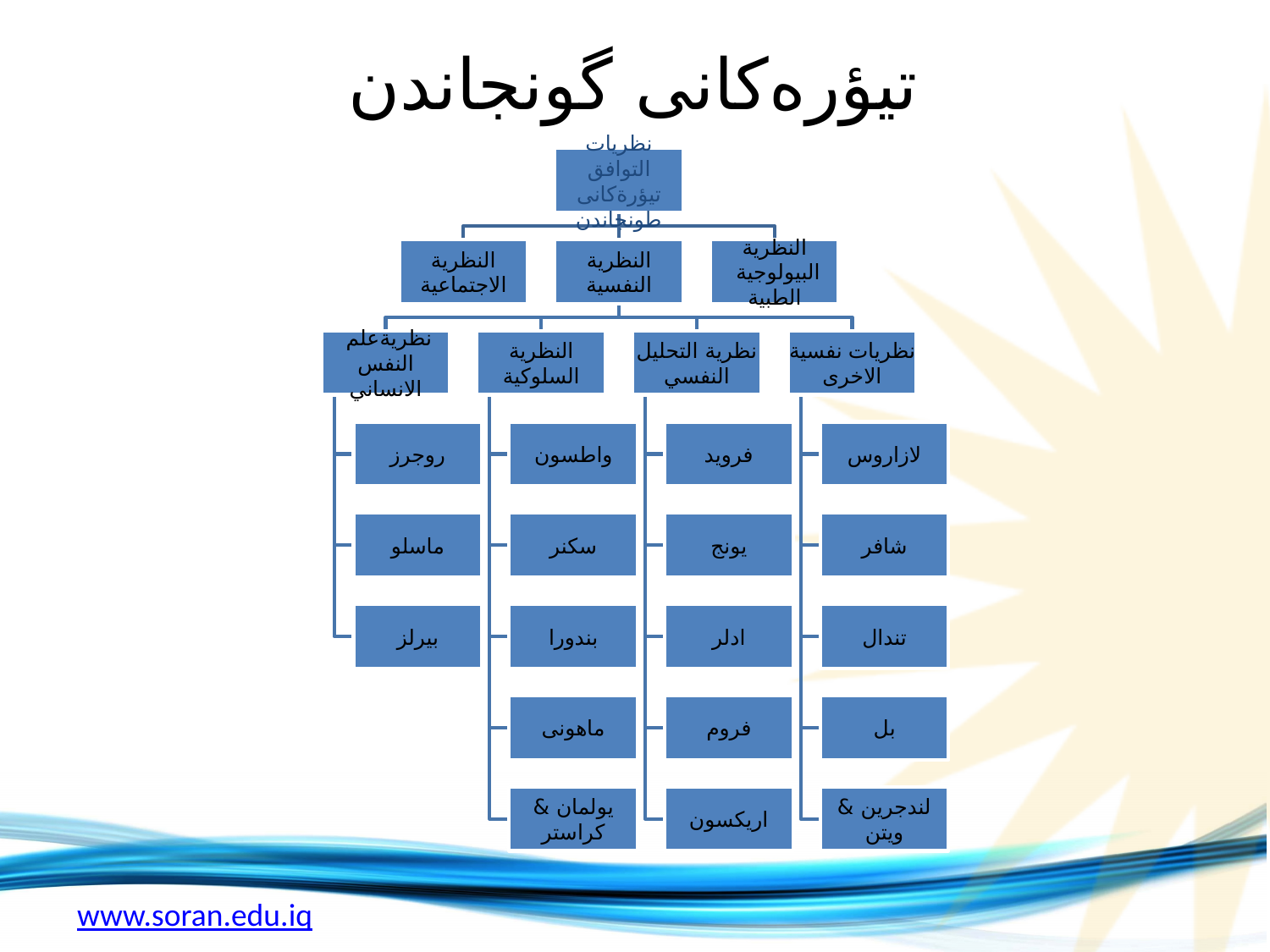

# تيؤره‌كانى گونجاندن
نظريات التوافق
تيؤرةكانى طونجاندن
النظرية الاجتماعية
النظرية النفسية
نظريةعلم
النفس الانساني
روجرز
ماسلو
بيرلز
النظرية السلوكية
واطسون
سكنر
بندورا
ماهونى
يولمان & كراستر
نظرية التحليل
النفسي
فرويد
يونج
ادلر
فروم
اريكسون
نظريات نفسية
الاخرى
لازاروس
شافر
تندال
بل
لندجرين & ويتن
النظرية البيولوجية
الطبية